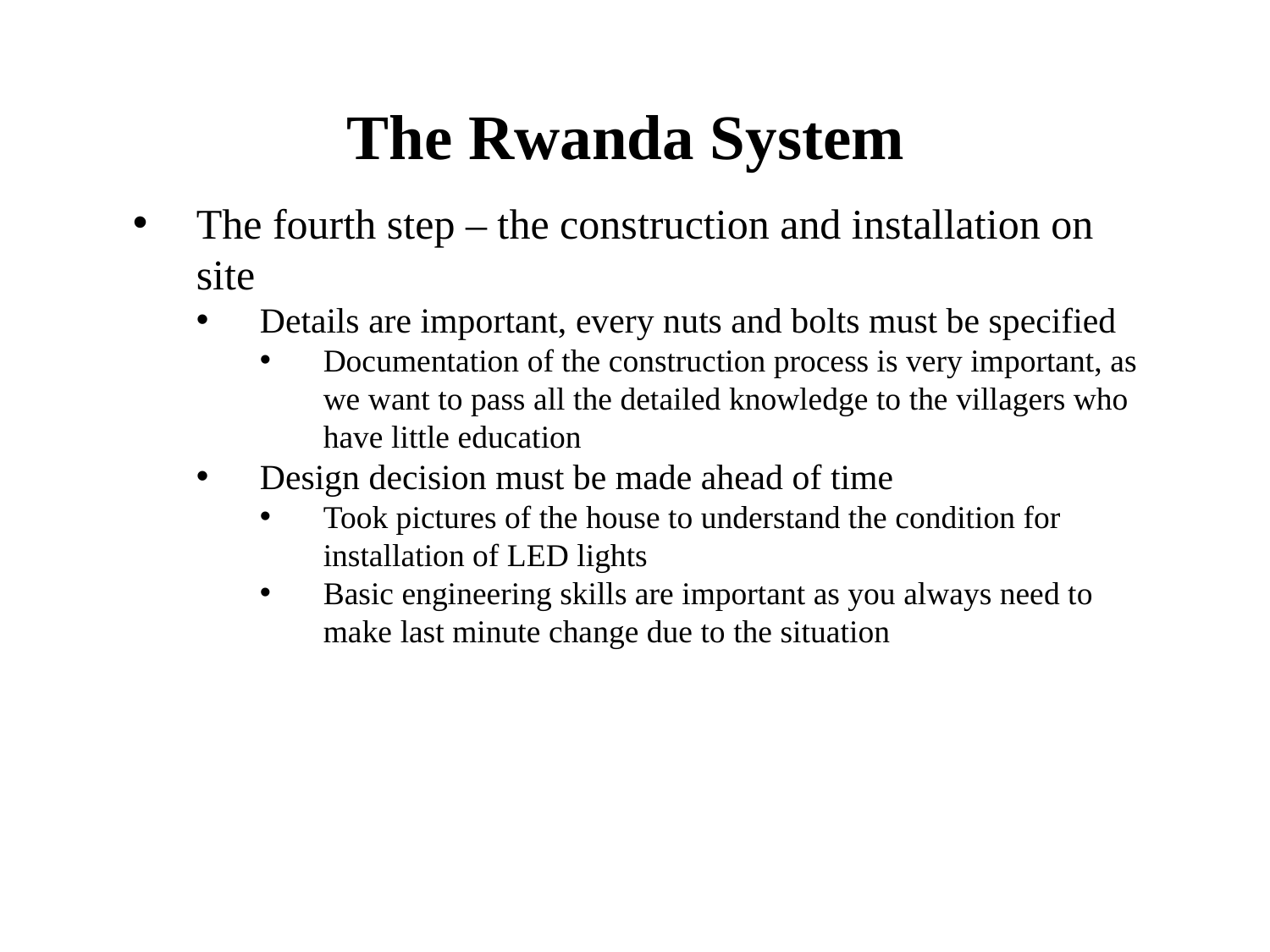

# The Rwanda System
The fourth step – the construction and installation on site
Details are important, every nuts and bolts must be specified
Documentation of the construction process is very important, as we want to pass all the detailed knowledge to the villagers who have little education
Design decision must be made ahead of time
Took pictures of the house to understand the condition for installation of LED lights
Basic engineering skills are important as you always need to make last minute change due to the situation